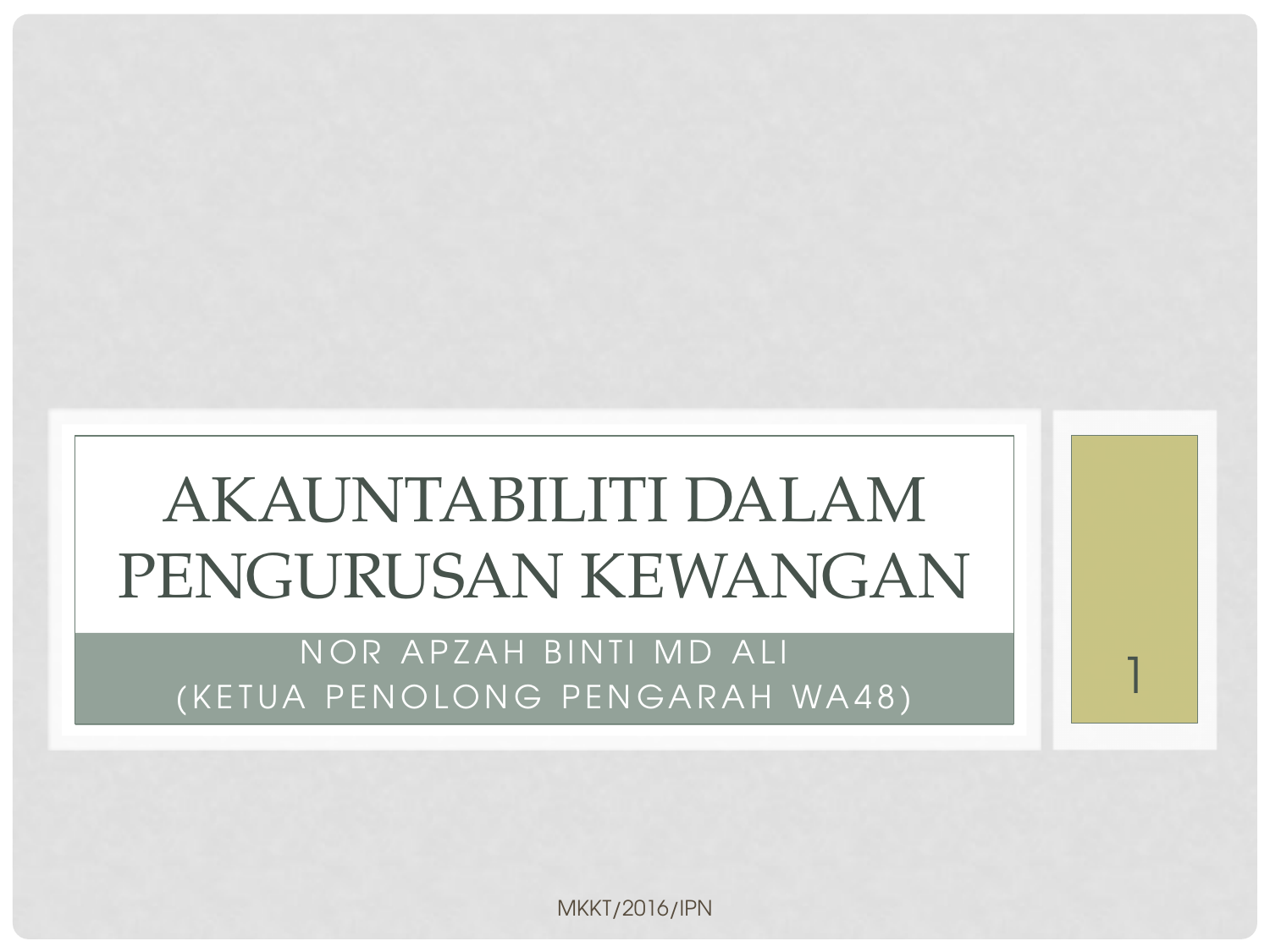

# AKAUNTABILITI DALAM PENGURUSAN KEWANGAN
NOR APZAH BINTI MD ALI
(KETUA penolong pengarah wa48)

1
MKKT/2016/IPN